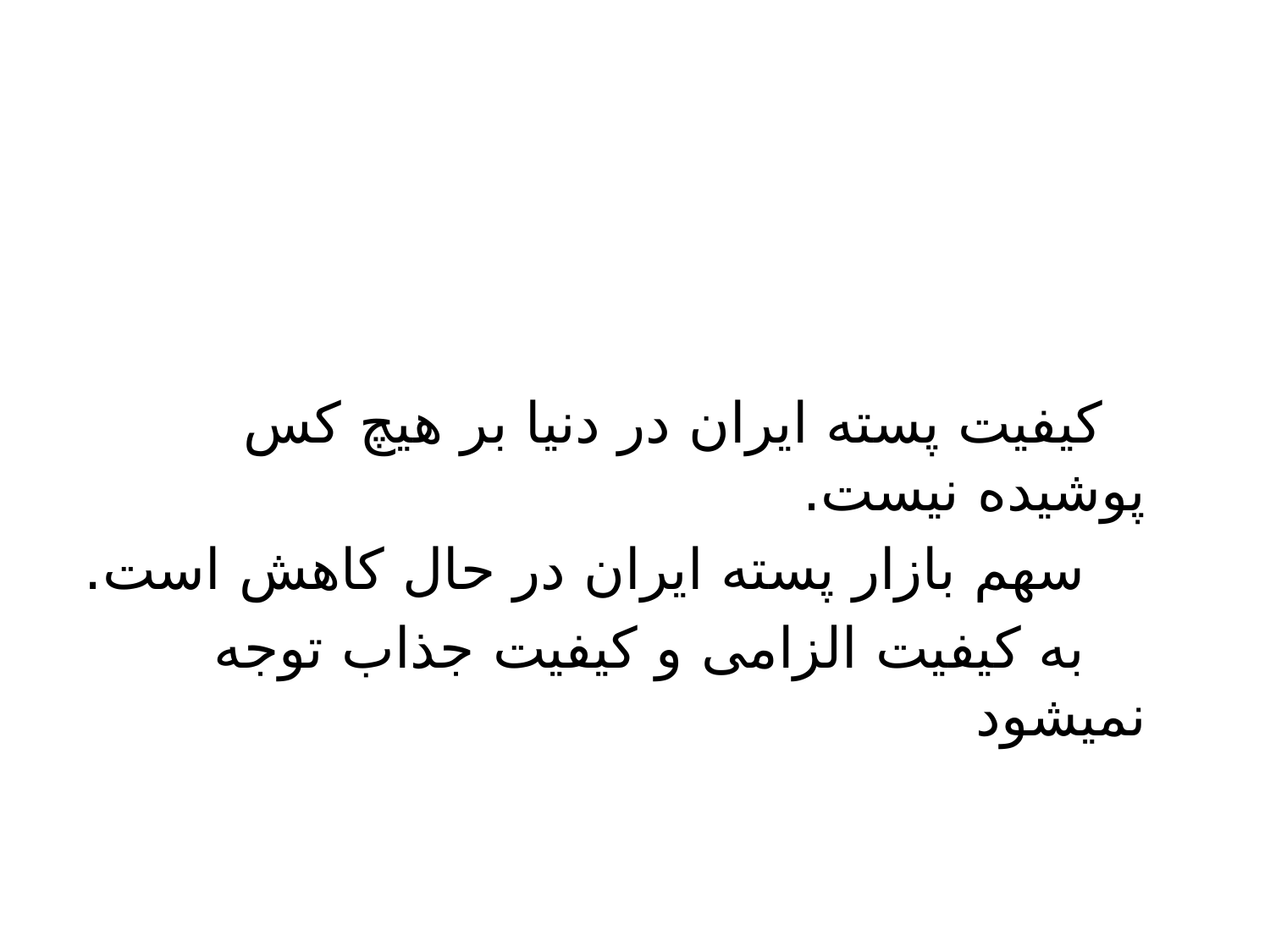

#

     کیفیت پسته ایران در دنیا بر هیچ کس پوشیده نیست.
      سهم بازار پسته ایران در حال کاهش است.
      به کیفیت الزامی و کیفیت جذاب توجه نمیشود